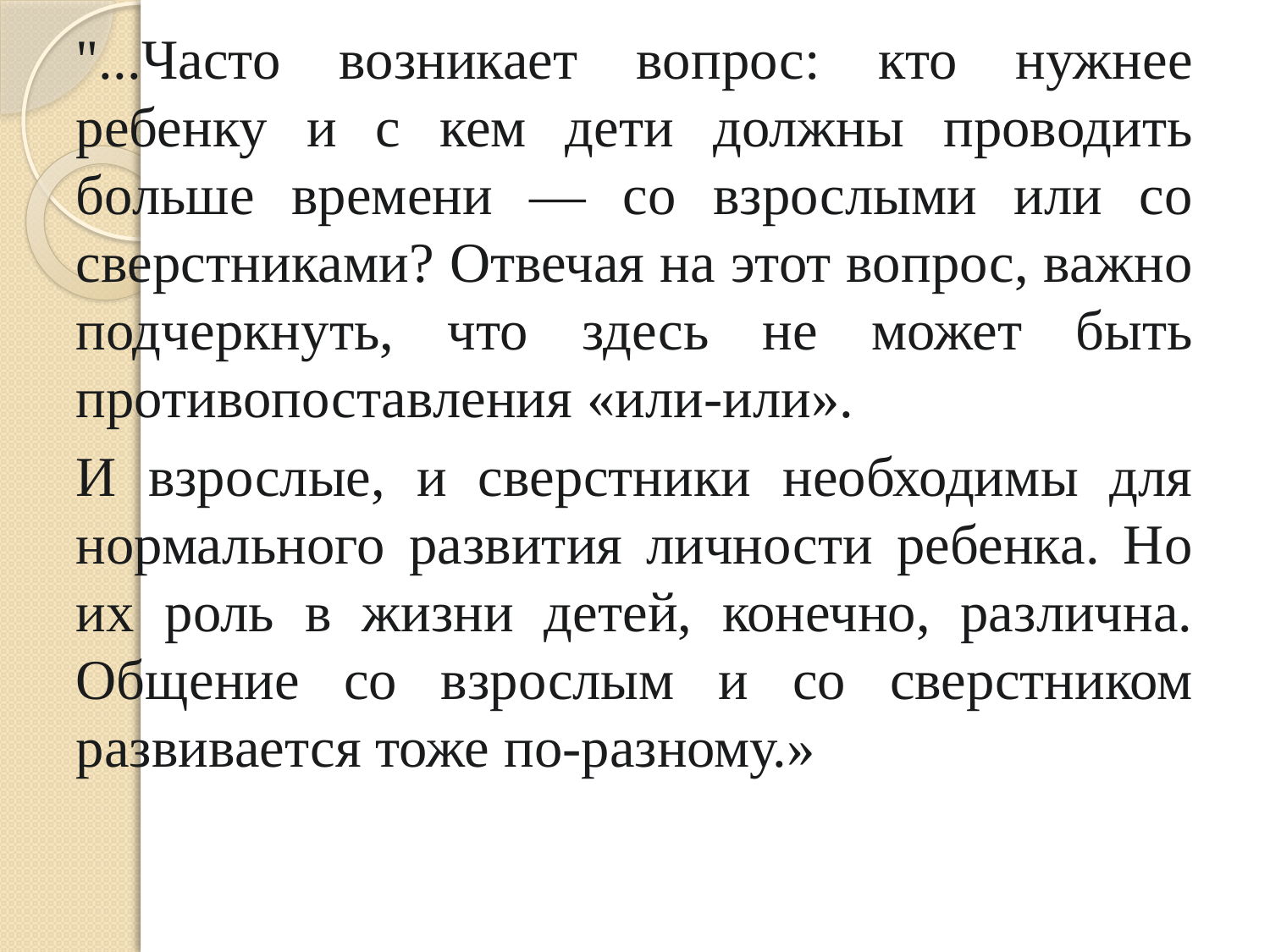

"...Часто возникает вопрос: кто нужнее ребенку и с кем дети должны проводить больше времени — со взрослыми или со сверстниками? Отвечая на этот вопрос, важно подчеркнуть, что здесь не может быть противопоставления «или-или».
И взрослые, и сверстники необходимы для нормального развития личности ребенка. Но их роль в жизни детей, конечно, различна. Общение со взрослым и со сверстником развивается тоже по-разному.»